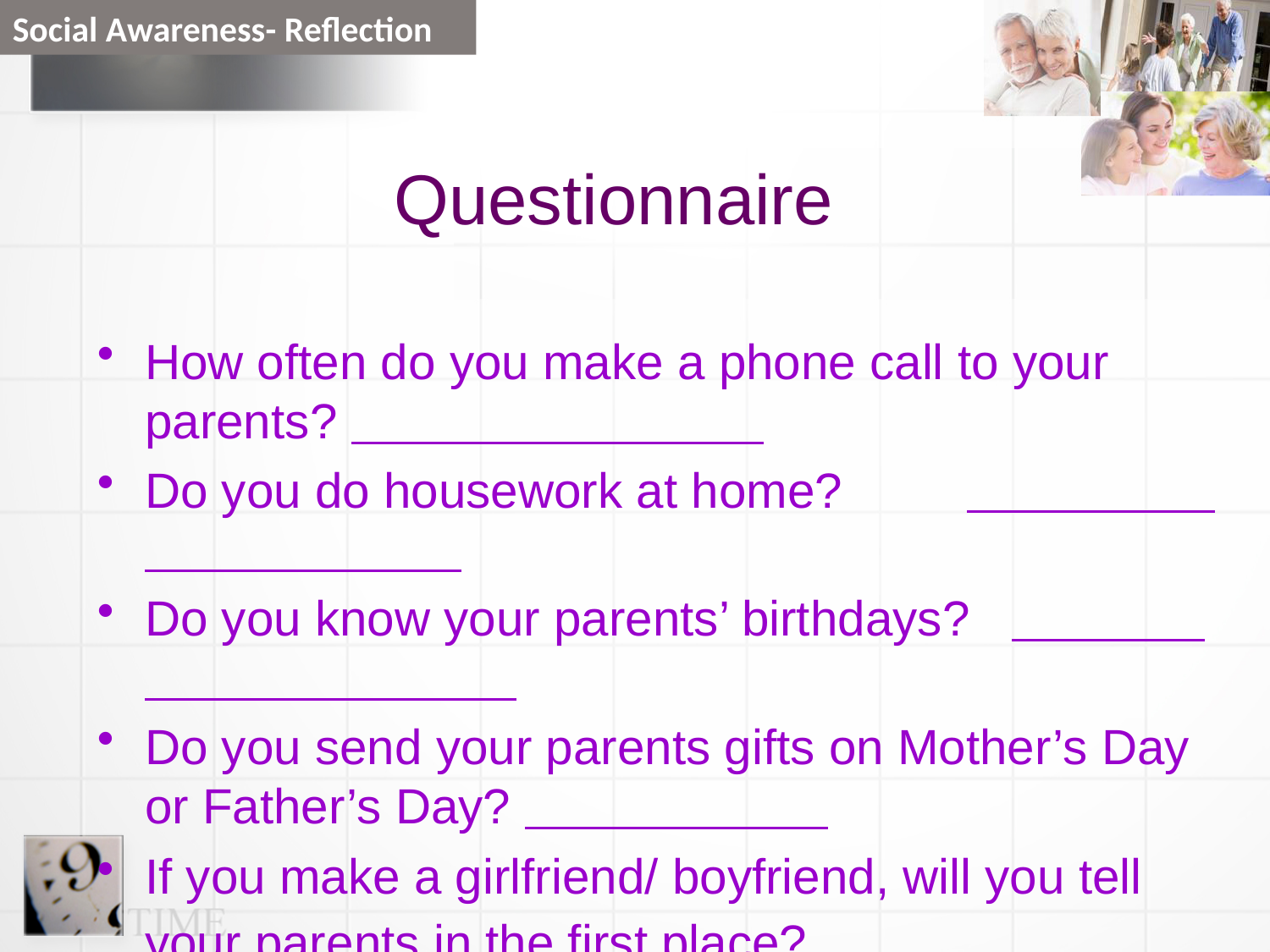

Social Awareness- Reflection
# Questionnaire
How often do you make a phone call to your parents?
Do you do housework at home?
Do you know your parents’ birthdays?
Do you send your parents gifts on Mother’s Day or Father’s Day?
If you make a girlfriend/ boyfriend, will you tell your parents in the first place?